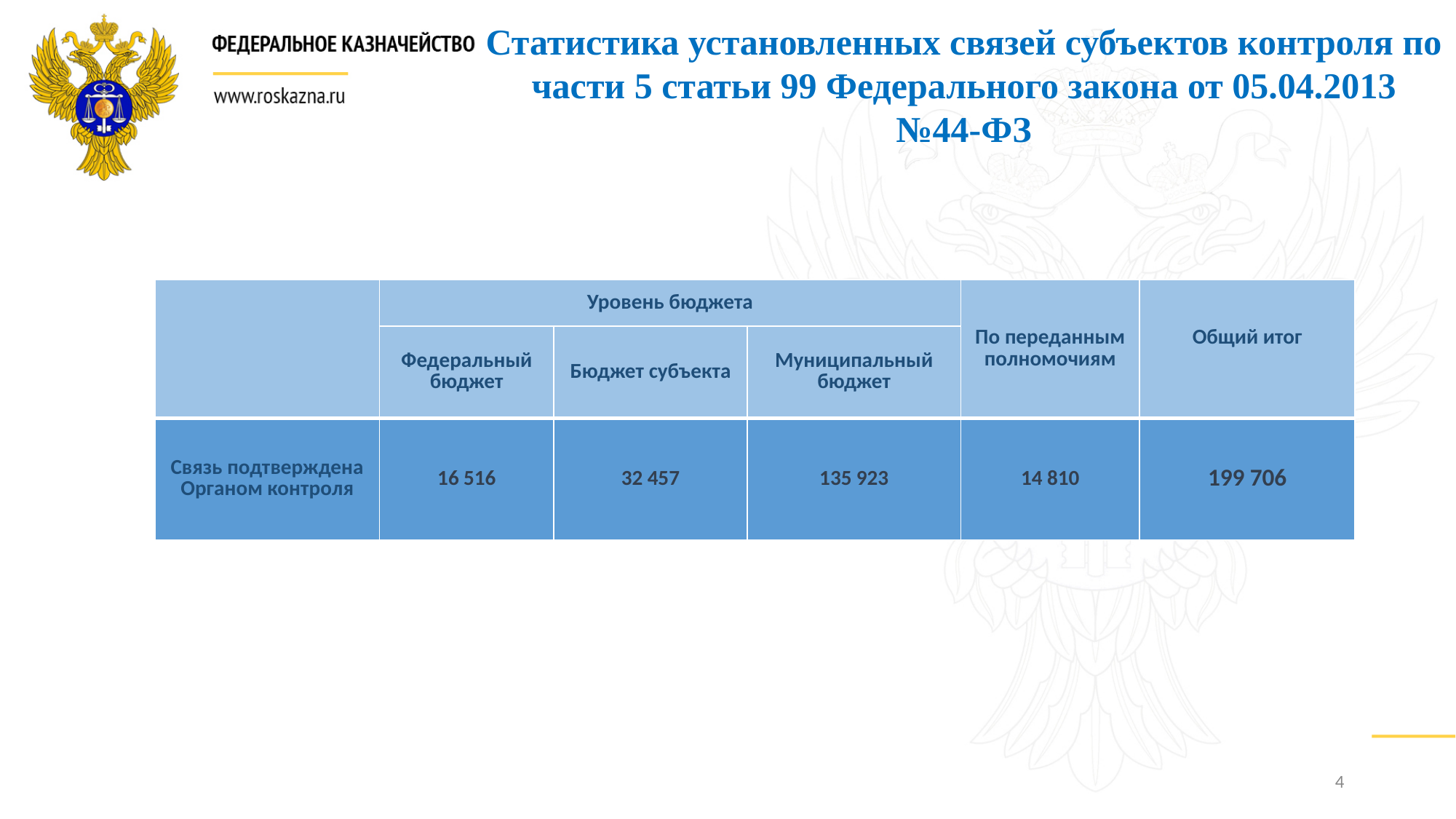

Статистика установленных связей субъектов контроля по части 5 статьи 99 Федерального закона от 05.04.2013 №44-ФЗ
|  | Уровень бюджета |  |  | По переданным полномочиям | Общий итог |
| --- | --- | --- | --- | --- | --- |
|  | Федеральный бюджет | Бюджет субъекта | Муниципальный бюджет |  |  |
| Связь подтверждена Органом контроля | 16 516 | 32 457 | 135 923 | 14 810 | 199 706 |
4